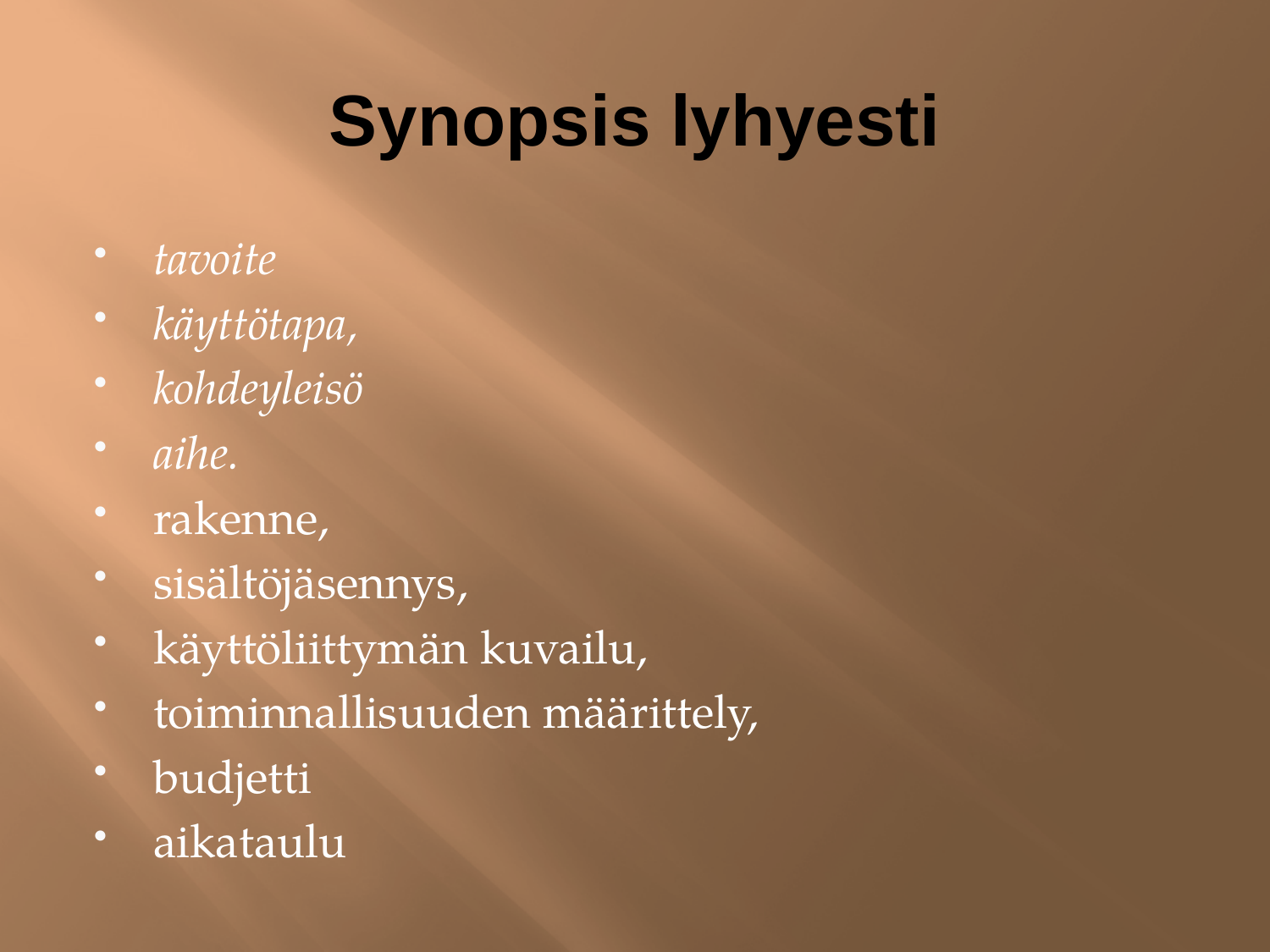

# Synopsis lyhyesti
tavoite
käyttötapa,
kohdeyleisö
aihe.
rakenne,
sisältöjäsennys,
käyttöliittymän kuvailu,
toiminnallisuuden määrittely,
budjetti
aikataulu